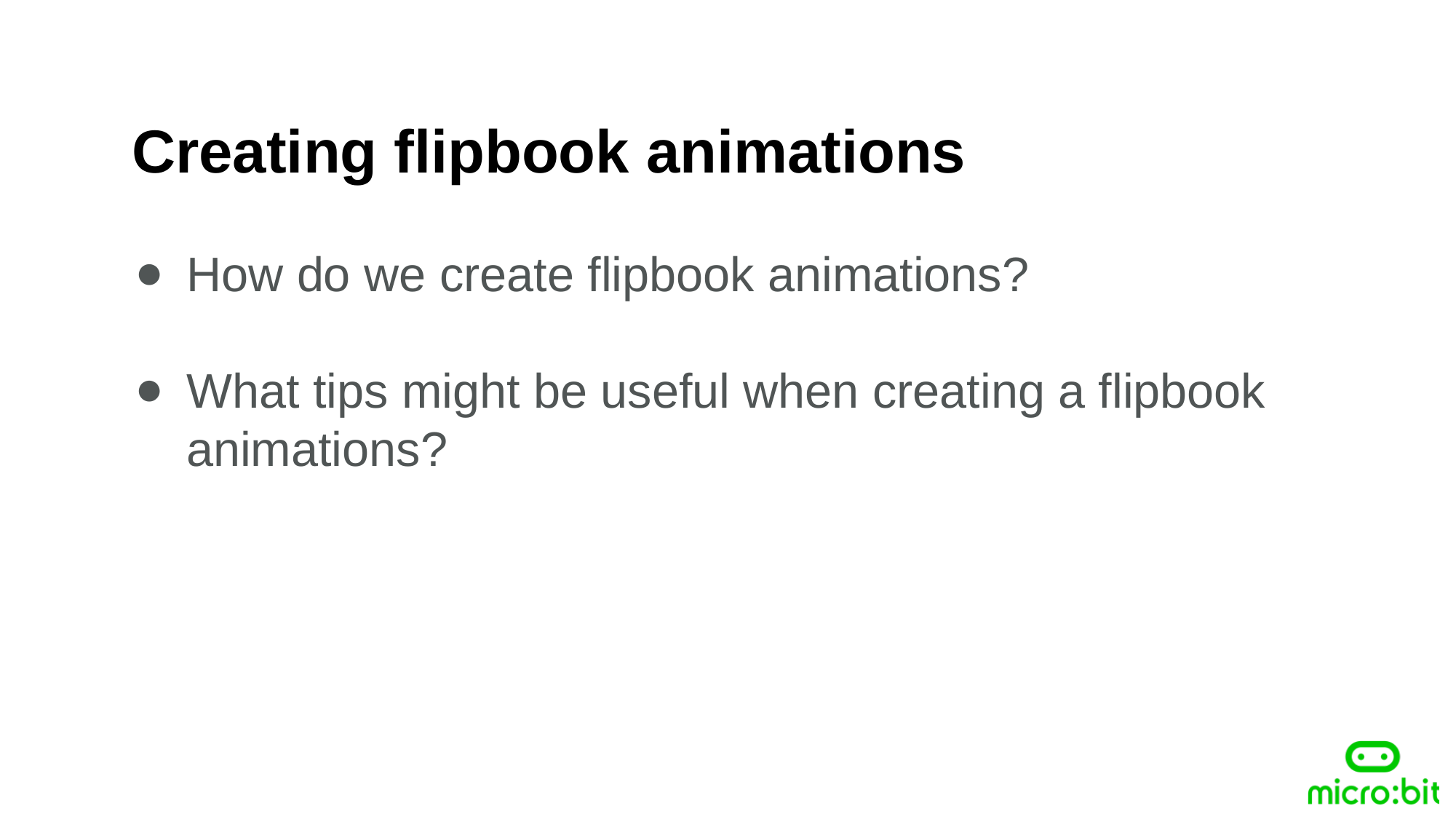

Creating flipbook animations

How do we create flipbook animations?

What tips might be useful when creating a flipbook animations?